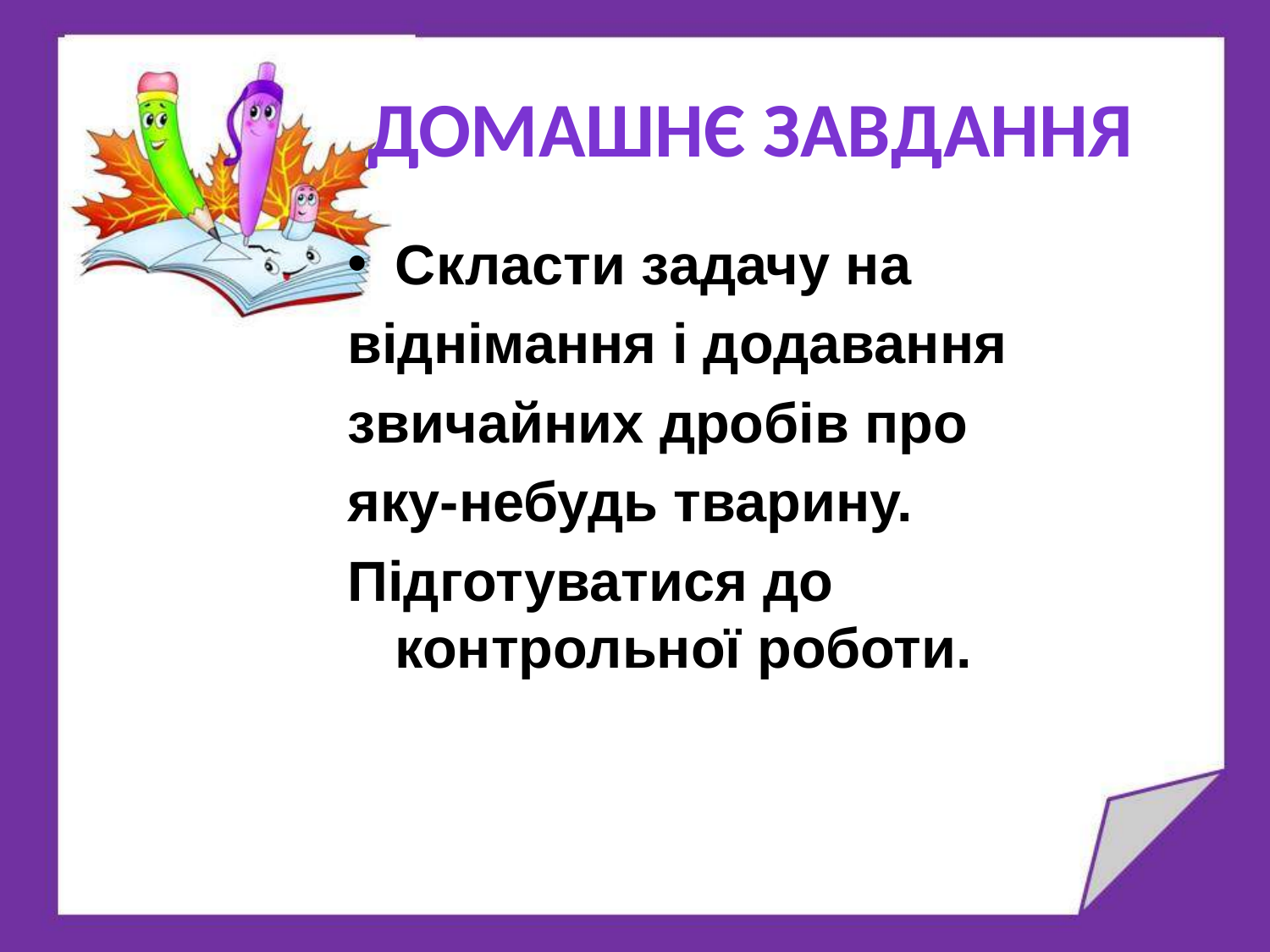

# Домашнє завдання
Скласти задачу на
віднімання і додавання
звичайних дробів про
яку-небудь тварину.
Підготуватися до контрольної роботи.